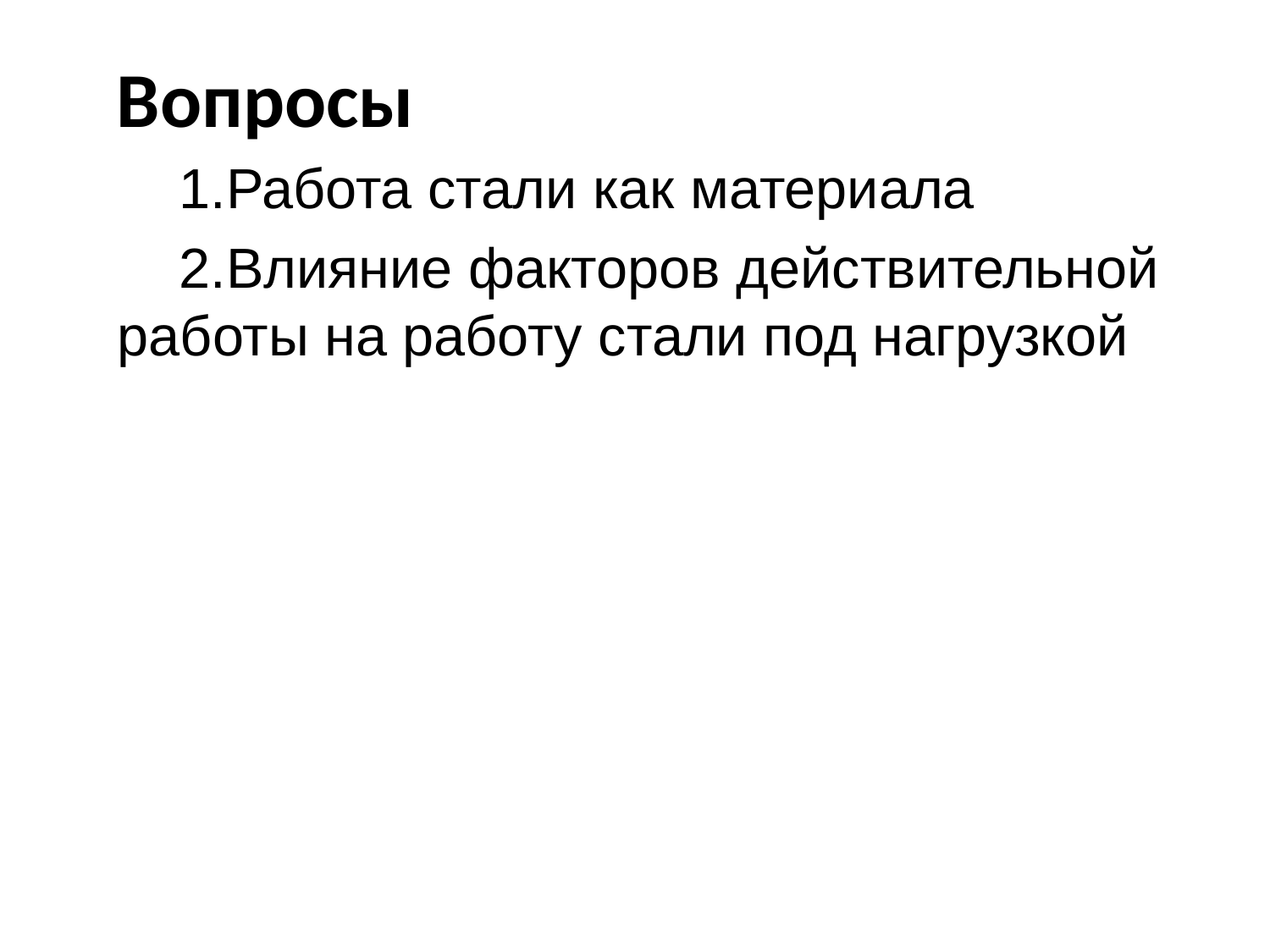

Вопросы
Работа стали как материала
Влияние факторов действительной работы на работу стали под нагрузкой